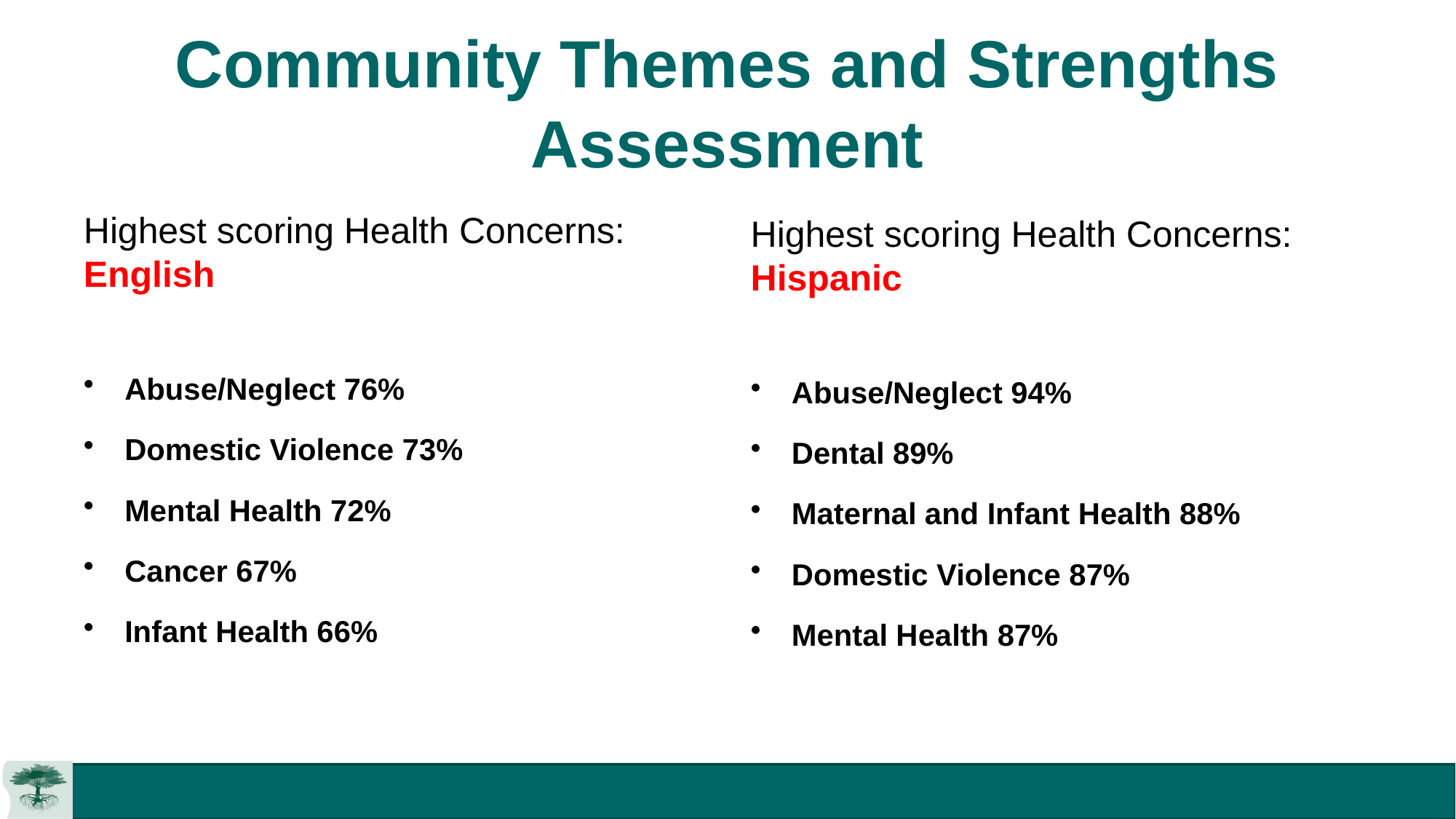

# Community Themes and Strengths Assessment
Highest scoring Health Concerns: English

Abuse/Neglect 76%
Domestic Violence 73%
Mental Health 72%
Cancer 67%
Infant Health 66%
Highest scoring Health Concerns: Hispanic

Abuse/Neglect 94%
Dental 89%
Maternal and Infant Health 88%
Domestic Violence 87%
Mental Health 87%